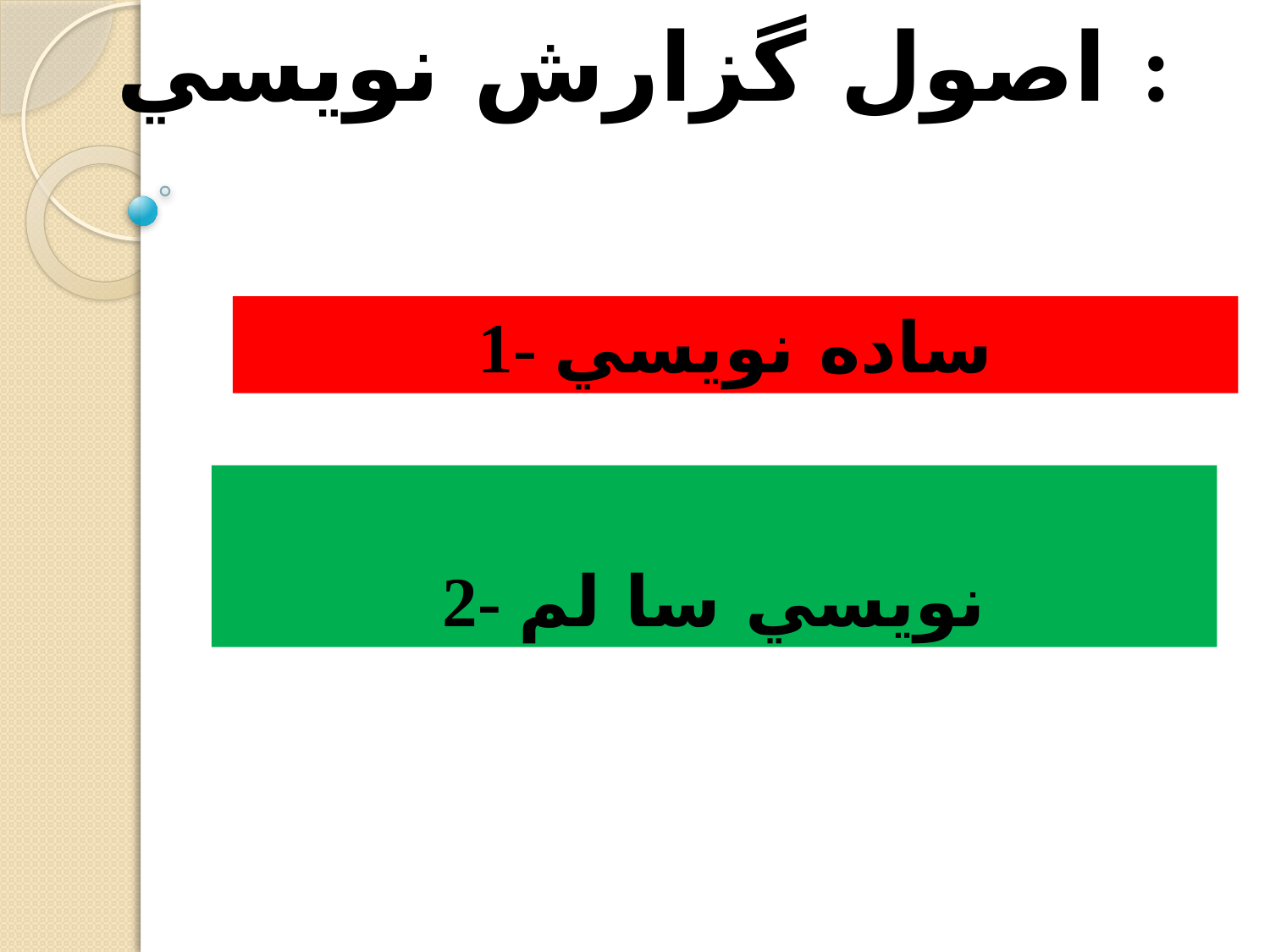

اصول گزارش نويسي :

1- ساده نويسي

2- نويسي سا لم